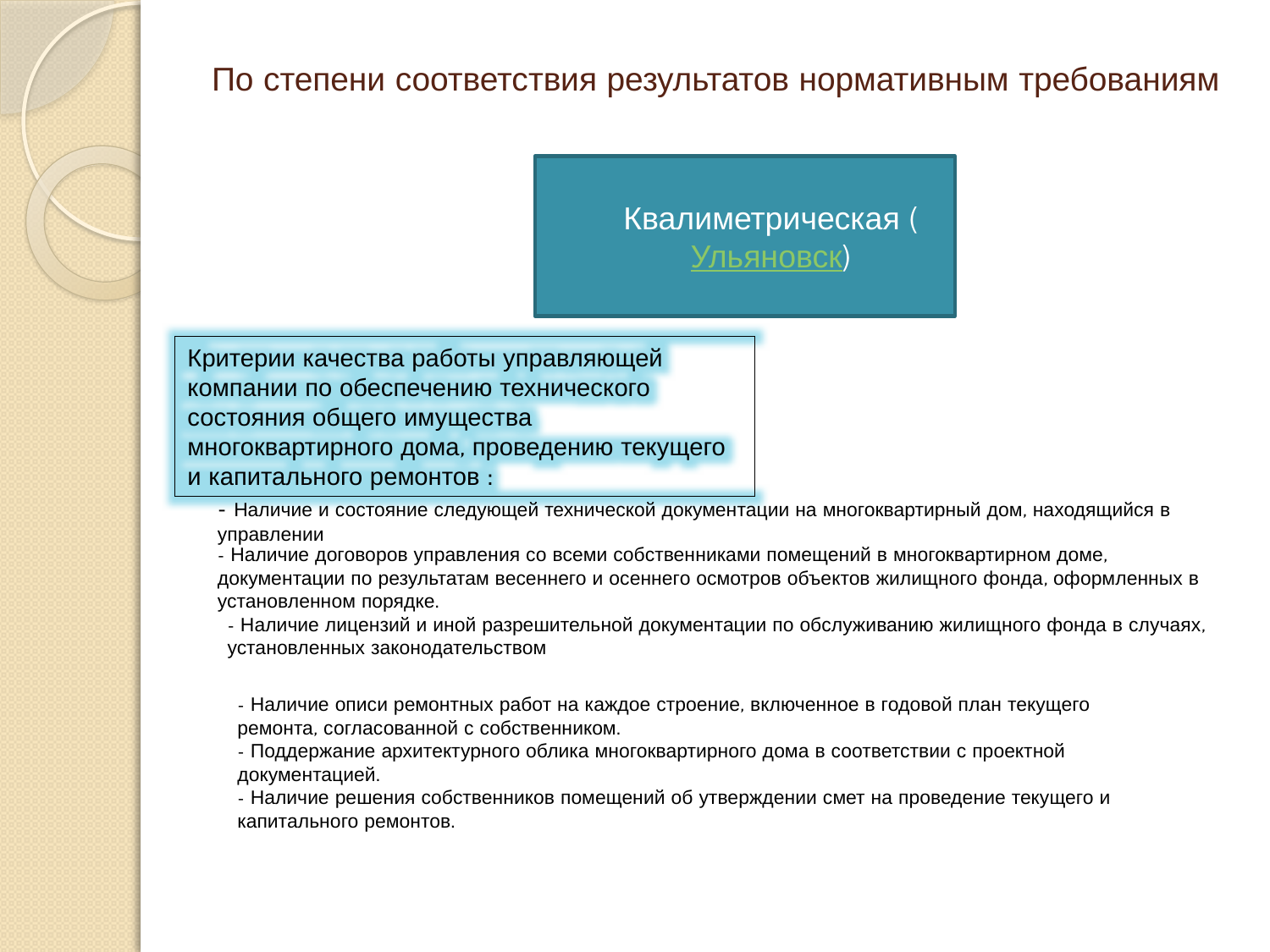

# По степени соответствия результатов нормативным требованиям
Квалиметрическая (Ульяновск)
Критерии качества работы управляющей компании по обеспечению технического состояния общего имущества многоквартирного дома, проведению текущего и капитального ремонтов :
- Наличие и состояние следующей технической документации на многоквартирный дом, находящийся в управлении
- Наличие договоров управления со всеми собственниками помещений в многоквартирном доме, документации по результатам весеннего и осеннего осмотров объектов жилищного фонда, оформленных в установленном порядке.
- Наличие лицензий и иной разрешительной документации по обслуживанию жилищного фонда в случаях, установленных законодательством
- Наличие описи ремонтных работ на каждое строение, включенное в годовой план текущего ремонта, согласованной с собственником.
- Поддержание архитектурного облика многоквартирного дома в соответствии с проектной документацией.
- Наличие решения собственников помещений об утверждении смет на проведение текущего и капитального ремонтов.